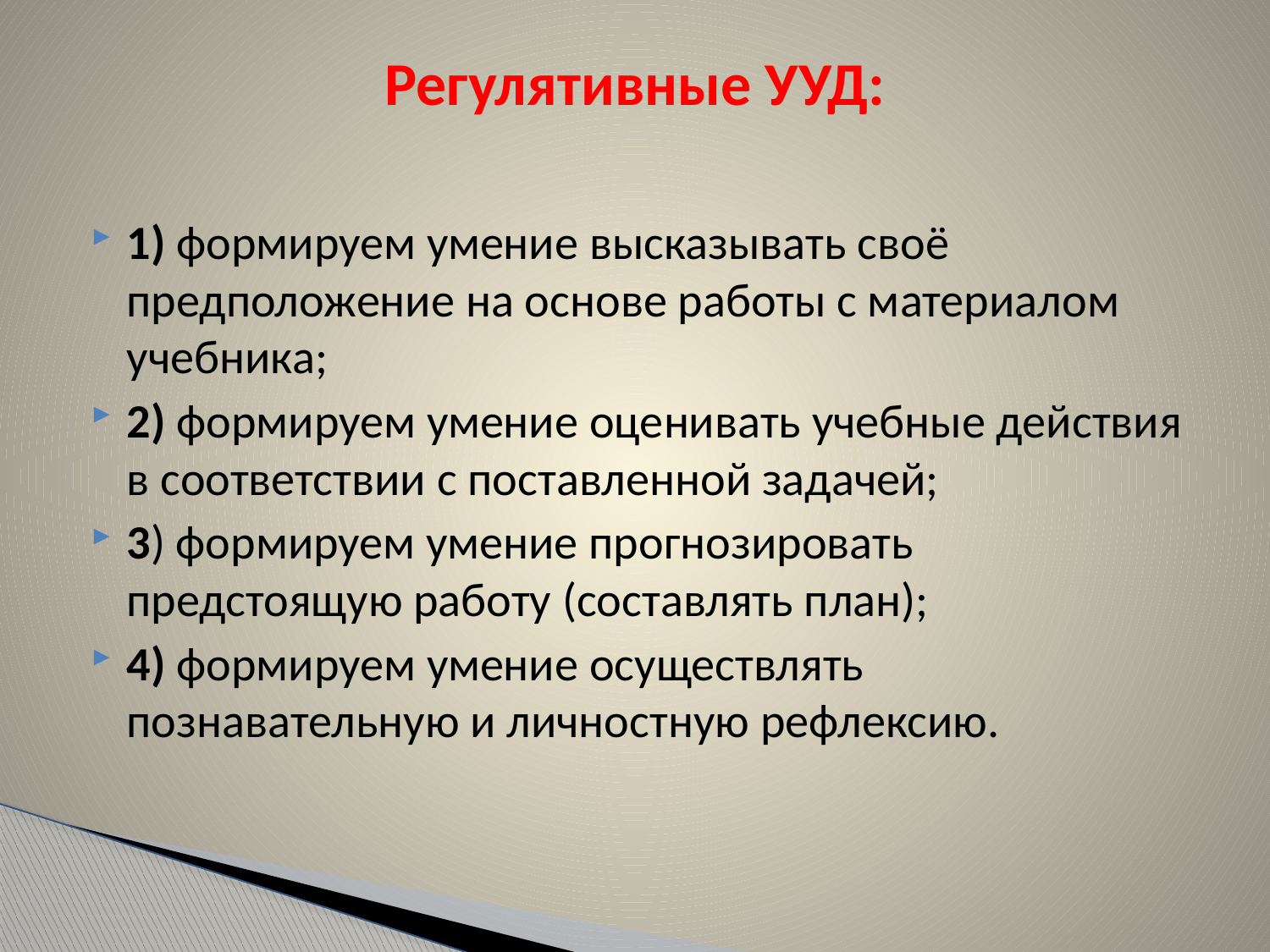

# Регулятивные УУД:
1) формируем умение высказывать своё предположение на основе работы с материалом учебника;
2) формируем умение оценивать учебные действия в соответствии с поставленной задачей;
3) формируем умение прогнозировать предстоящую работу (составлять план);
4) формируем умение осуществлять познавательную и личностную рефлексию.